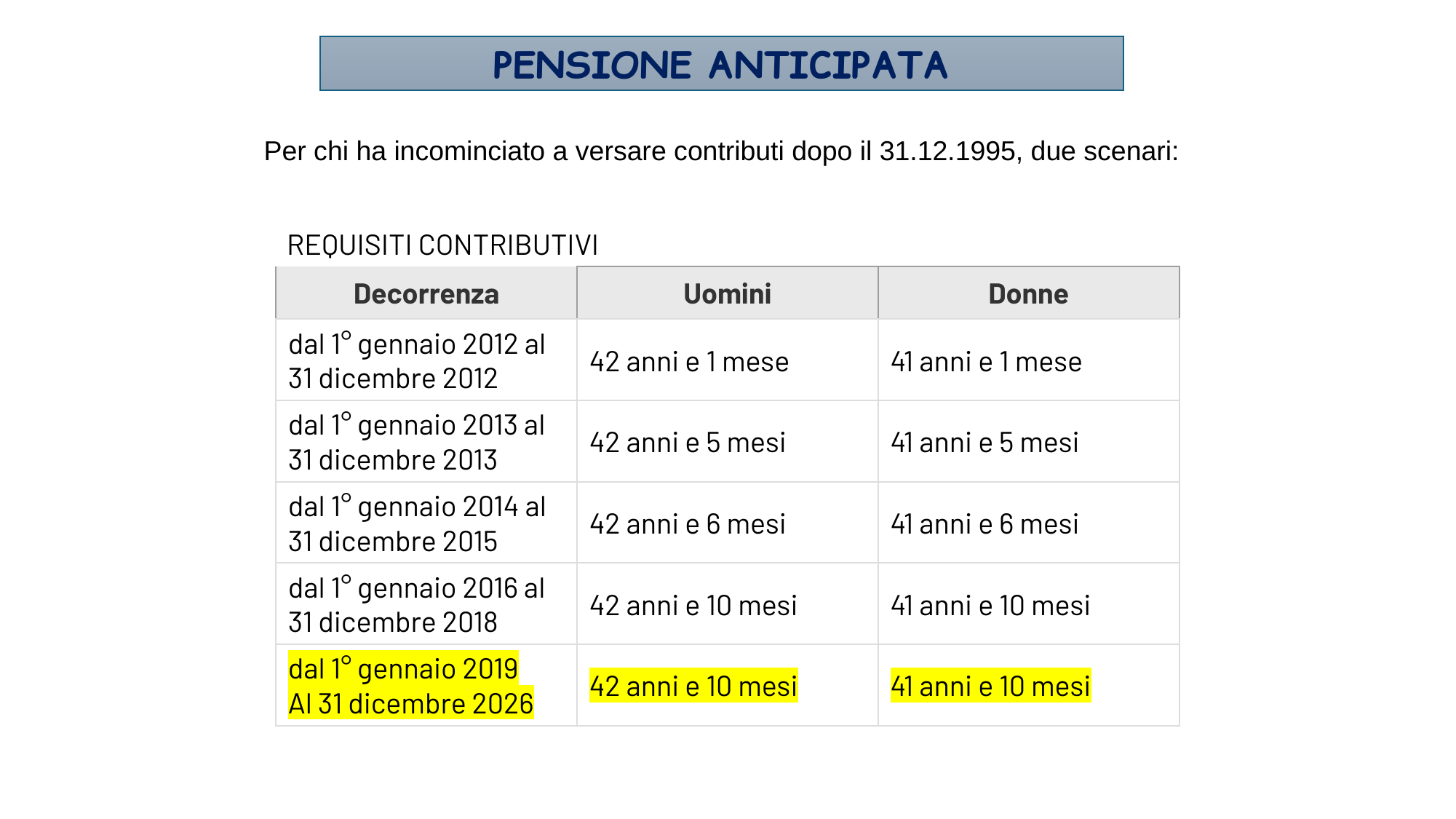

PENSIONE ANTICIPATA
Per chi ha incominciato a versare contributi dopo il 31.12.1995, due scenari:
| REQUISITI CONTRIBUTIVI |  |  |
| --- | --- | --- |
| Decorrenza | Uomini | Donne |
| dal 1° gennaio 2012 al 31 dicembre 2012 | 42 anni e 1 mese | 41 anni e 1 mese |
| dal 1° gennaio 2013 al 31 dicembre 2013 | 42 anni e 5 mesi | 41 anni e 5 mesi |
| dal 1° gennaio 2014 al 31 dicembre 2015 | 42 anni e 6 mesi | 41 anni e 6 mesi |
| dal 1° gennaio 2016 al 31 dicembre 2018 | 42 anni e 10 mesi | 41 anni e 10 mesi |
| dal 1° gennaio 2019 Al 31 dicembre 2026 | 42 anni e 10 mesi | 41 anni e 10 mesi |